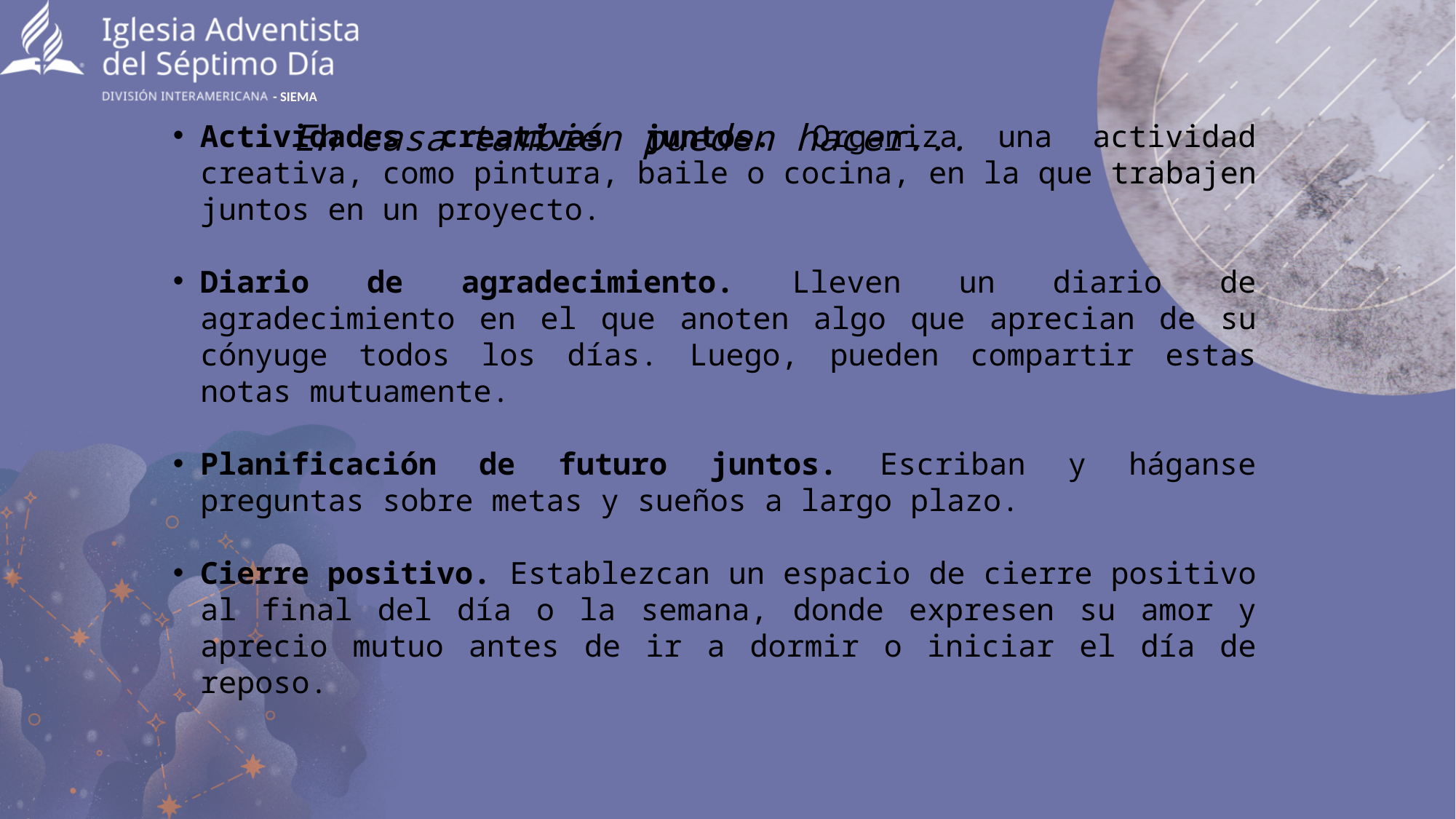

- SIEMA
En casa también pueden hacer...
Actividades creativas juntos. Organiza una actividad creativa, como pintura, baile o cocina, en la que trabajen juntos en un proyecto.

Diario de agradecimiento. Lleven un diario de agradecimiento en el que anoten algo que aprecian de su cónyuge todos los días. Luego, pueden compartir estas notas mutuamente.

Planificación de futuro juntos. Escriban y háganse preguntas sobre metas y sueños a largo plazo.

Cierre positivo. Establezcan un espacio de cierre positivo al final del día o la semana, donde expresen su amor y aprecio mutuo antes de ir a dormir o iniciar el día de reposo.